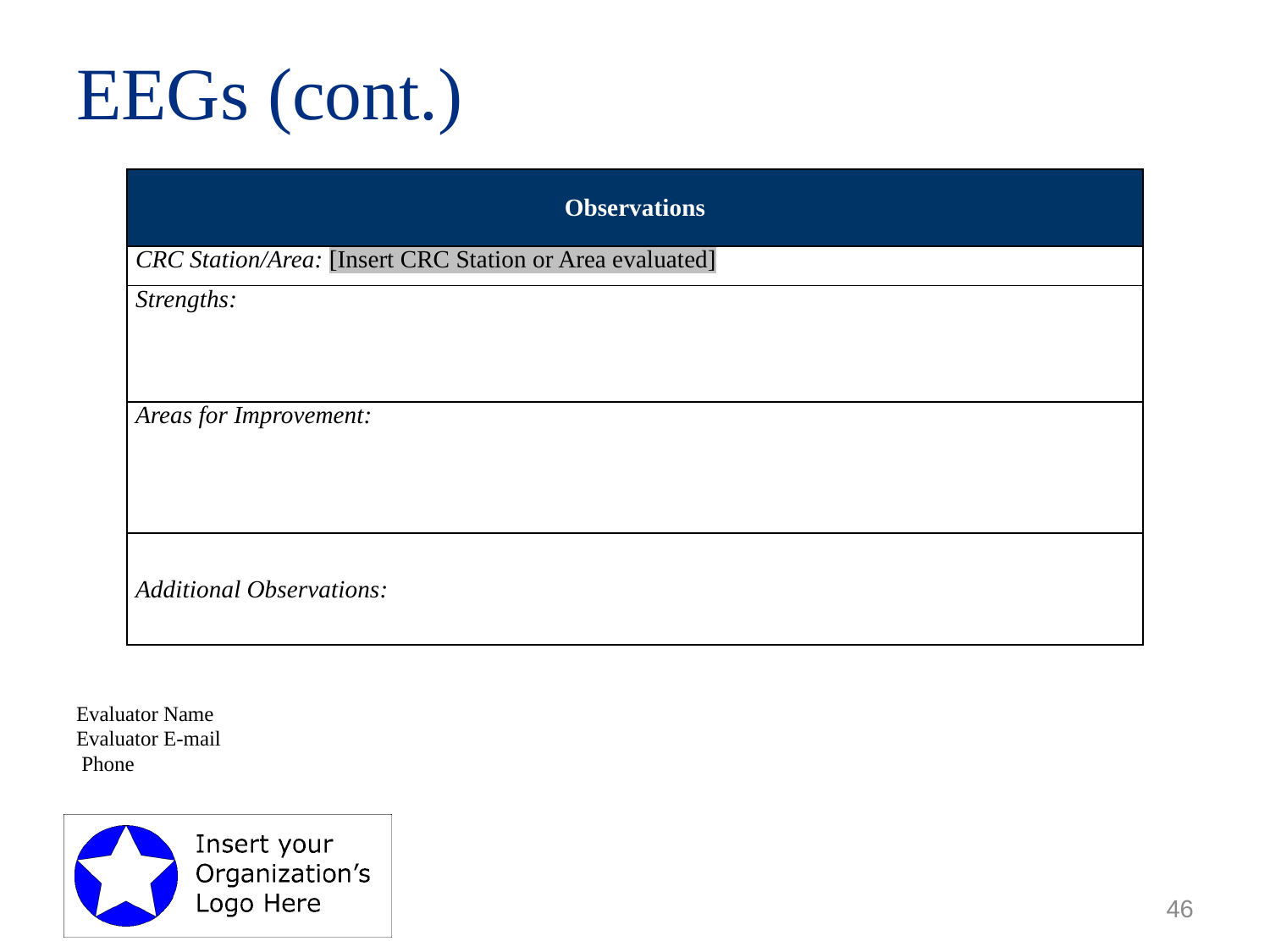

# EEGs (cont.)
| Observations |
| --- |
| CRC Station/Area: [Insert CRC Station or Area evaluated] |
| Strengths: |
| Areas for Improvement: |
| Additional Observations: |
Evaluator Name
Evaluator E-mail
 Phone
46